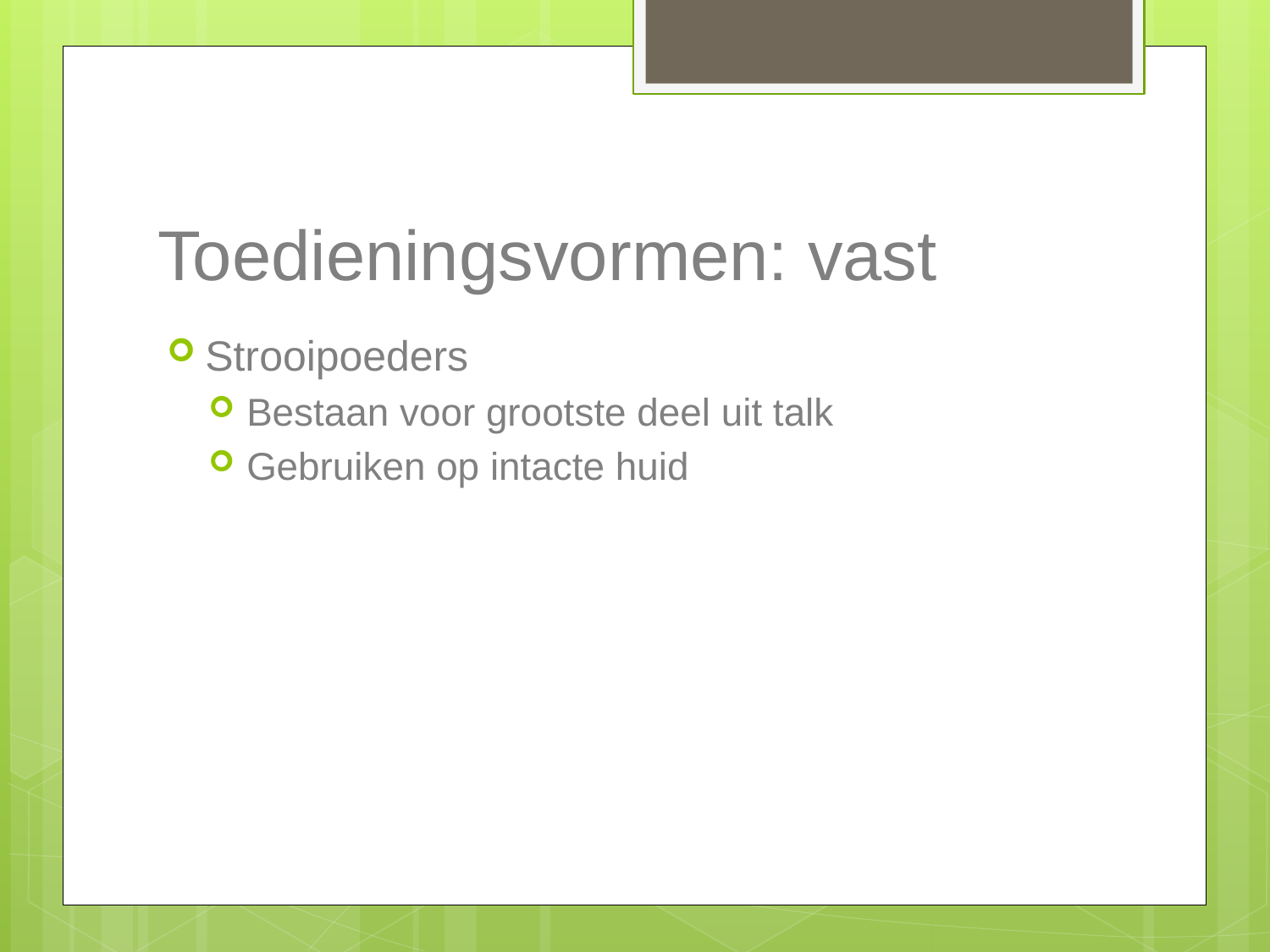

# Toedieningsvormen: vast
Strooipoeders
Bestaan voor grootste deel uit talk
Gebruiken op intacte huid